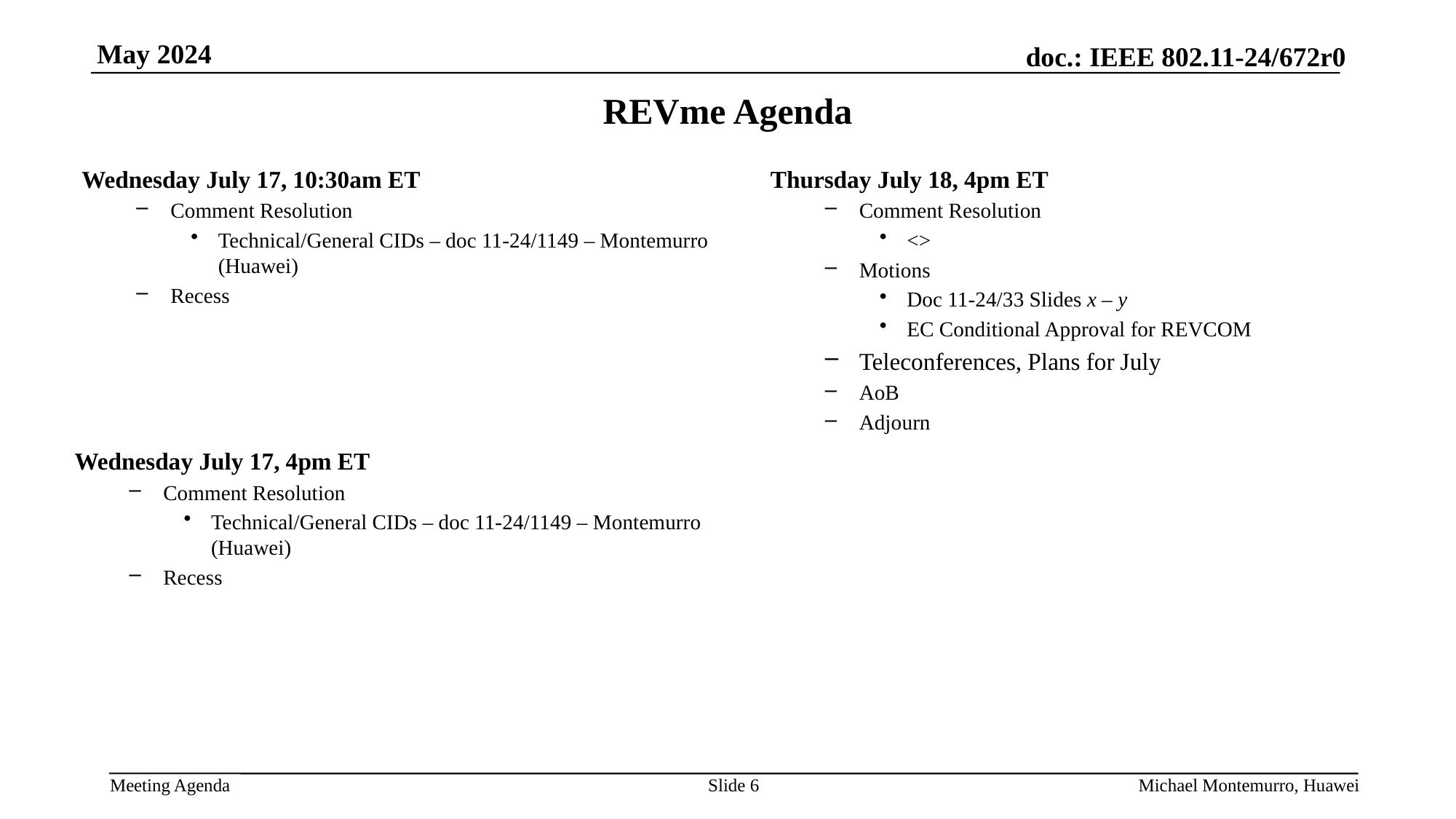

# REVme Agenda
Wednesday July 17, 10:30am ET
Comment Resolution
Technical/General CIDs – doc 11-24/1149 – Montemurro (Huawei)
Recess
Thursday July 18, 4pm ET
Comment Resolution
<>
Motions
Doc 11-24/33 Slides x – y
EC Conditional Approval for REVCOM
Teleconferences, Plans for July
AoB
Adjourn
Wednesday July 17, 4pm ET
Comment Resolution
Technical/General CIDs – doc 11-24/1149 – Montemurro (Huawei)
Recess
Slide 6
Michael Montemurro, Huawei